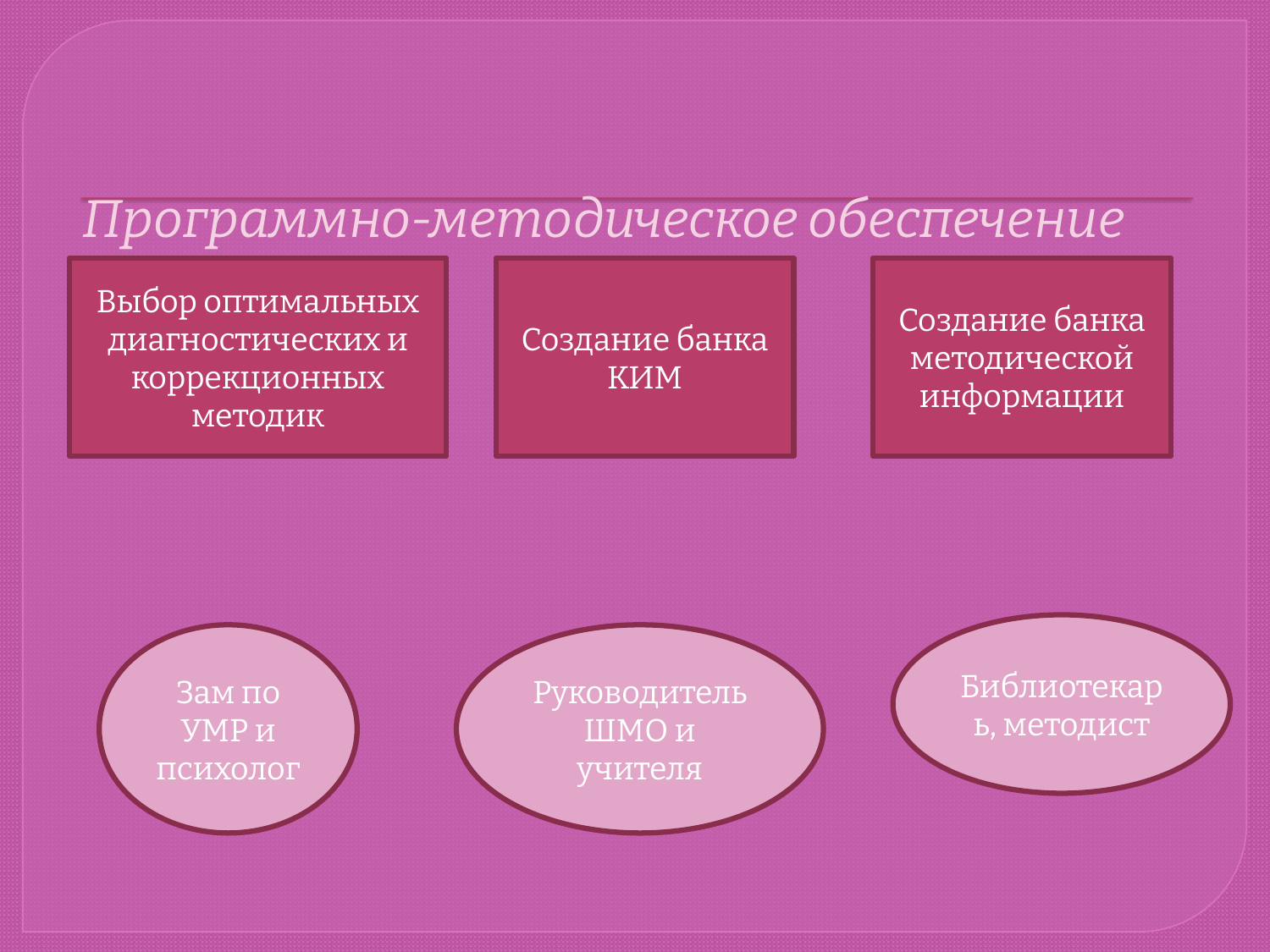

# Программно‑методическое обеспечение
Выбор оптимальных диагностических и коррекционных методик
Создание банка КИМ
Создание банка методической информации
Библиотекарь, методист
Зам по УМР и психолог
Руководитель ШМО и учителя